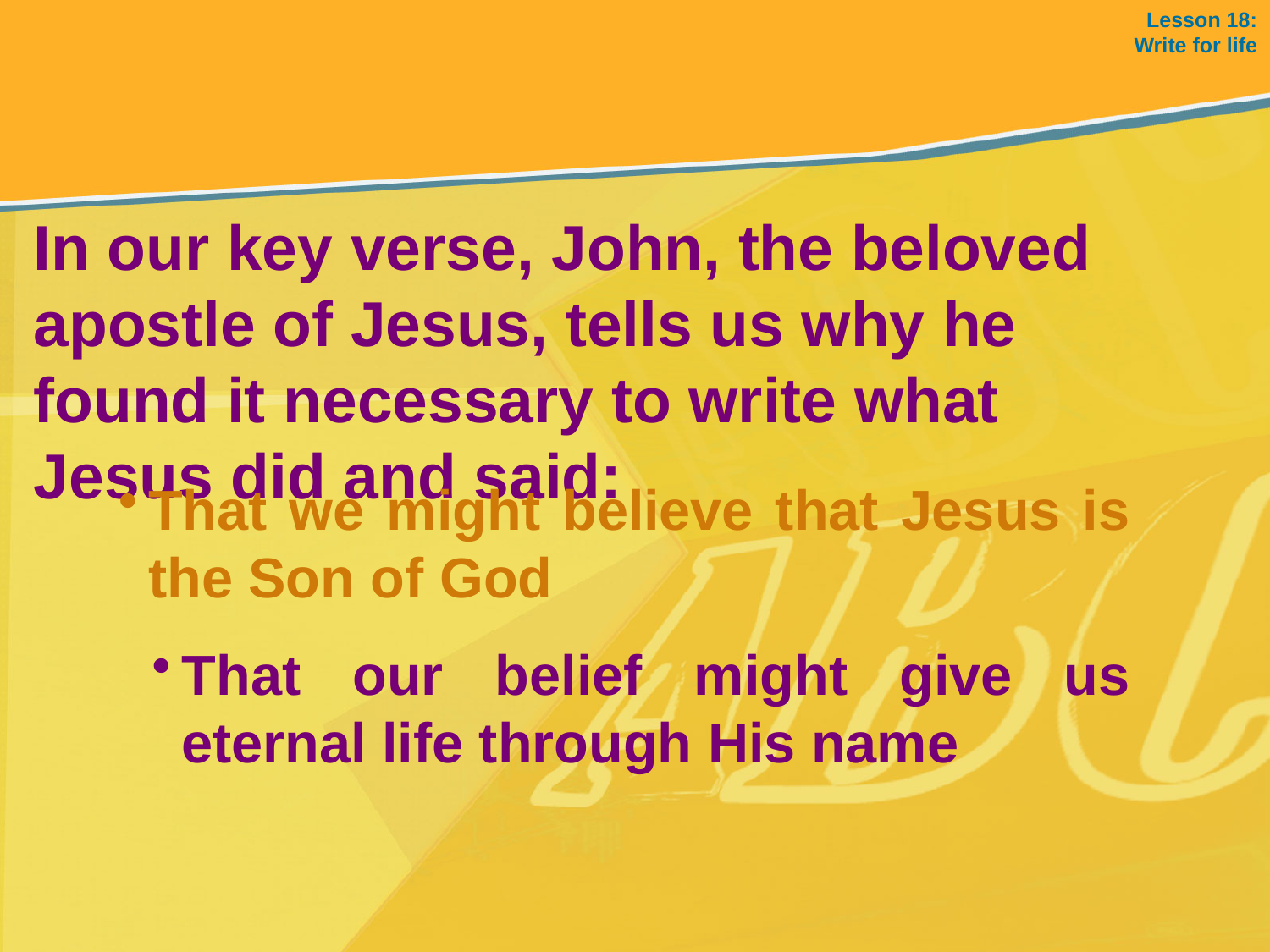

Lesson 18: Write for life
In our key verse, John, the beloved apostle of Jesus, tells us why he found it necessary to write what Jesus did and said:
That we might believe that Jesus is the Son of God

That our belief might give us eternal life through His name